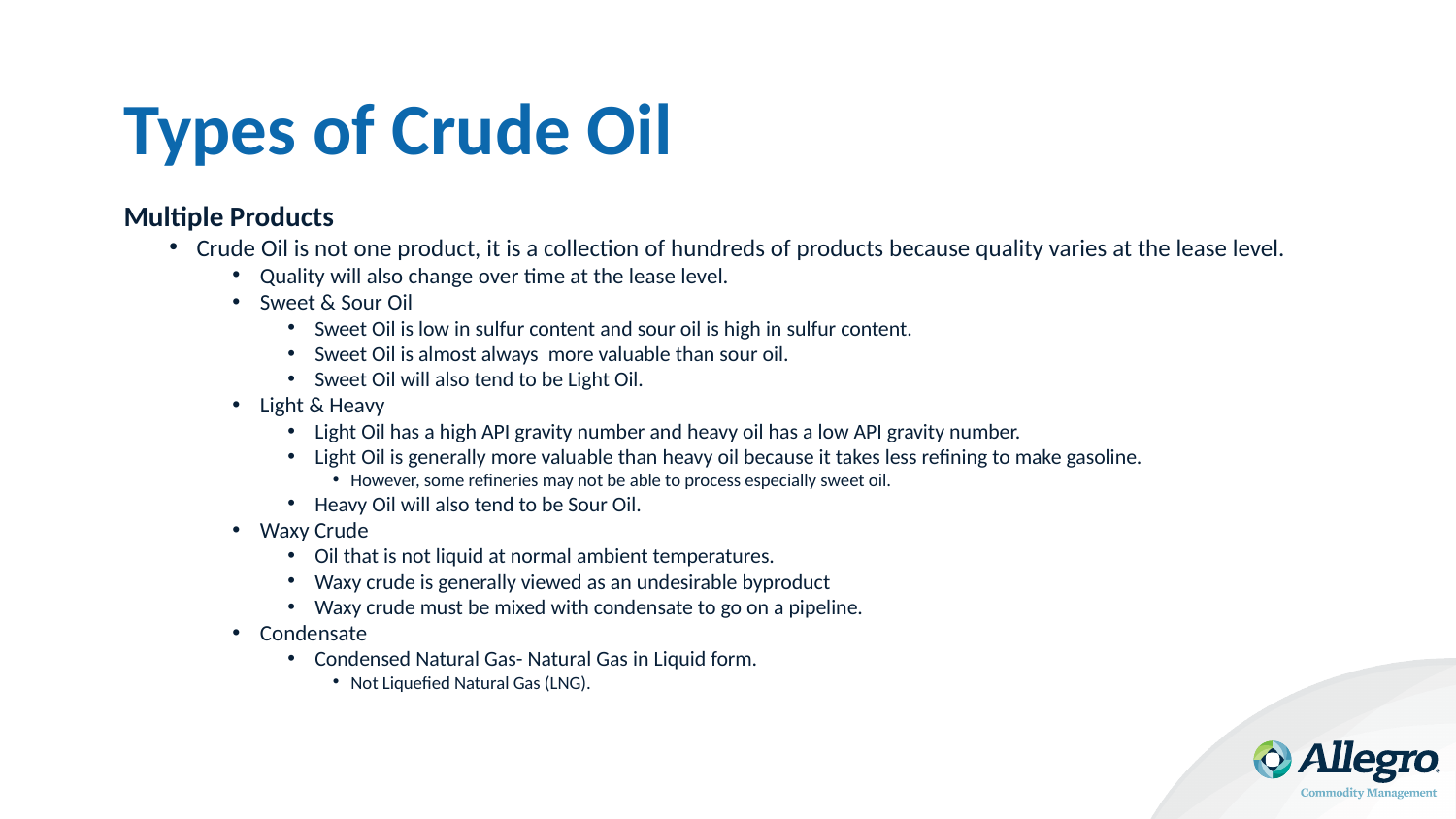

# Types of Crude Oil
Multiple Products
Crude Oil is not one product, it is a collection of hundreds of products because quality varies at the lease level.
Quality will also change over time at the lease level.
Sweet & Sour Oil
Sweet Oil is low in sulfur content and sour oil is high in sulfur content.
Sweet Oil is almost always  more valuable than sour oil.
Sweet Oil will also tend to be Light Oil.
Light & Heavy
Light Oil has a high API gravity number and heavy oil has a low API gravity number.
Light Oil is generally more valuable than heavy oil because it takes less refining to make gasoline.
However, some refineries may not be able to process especially sweet oil.
Heavy Oil will also tend to be Sour Oil.
Waxy Crude
Oil that is not liquid at normal ambient temperatures.
Waxy crude is generally viewed as an undesirable byproduct
Waxy crude must be mixed with condensate to go on a pipeline.
Condensate
Condensed Natural Gas- Natural Gas in Liquid form.
Not Liquefied Natural Gas (LNG).